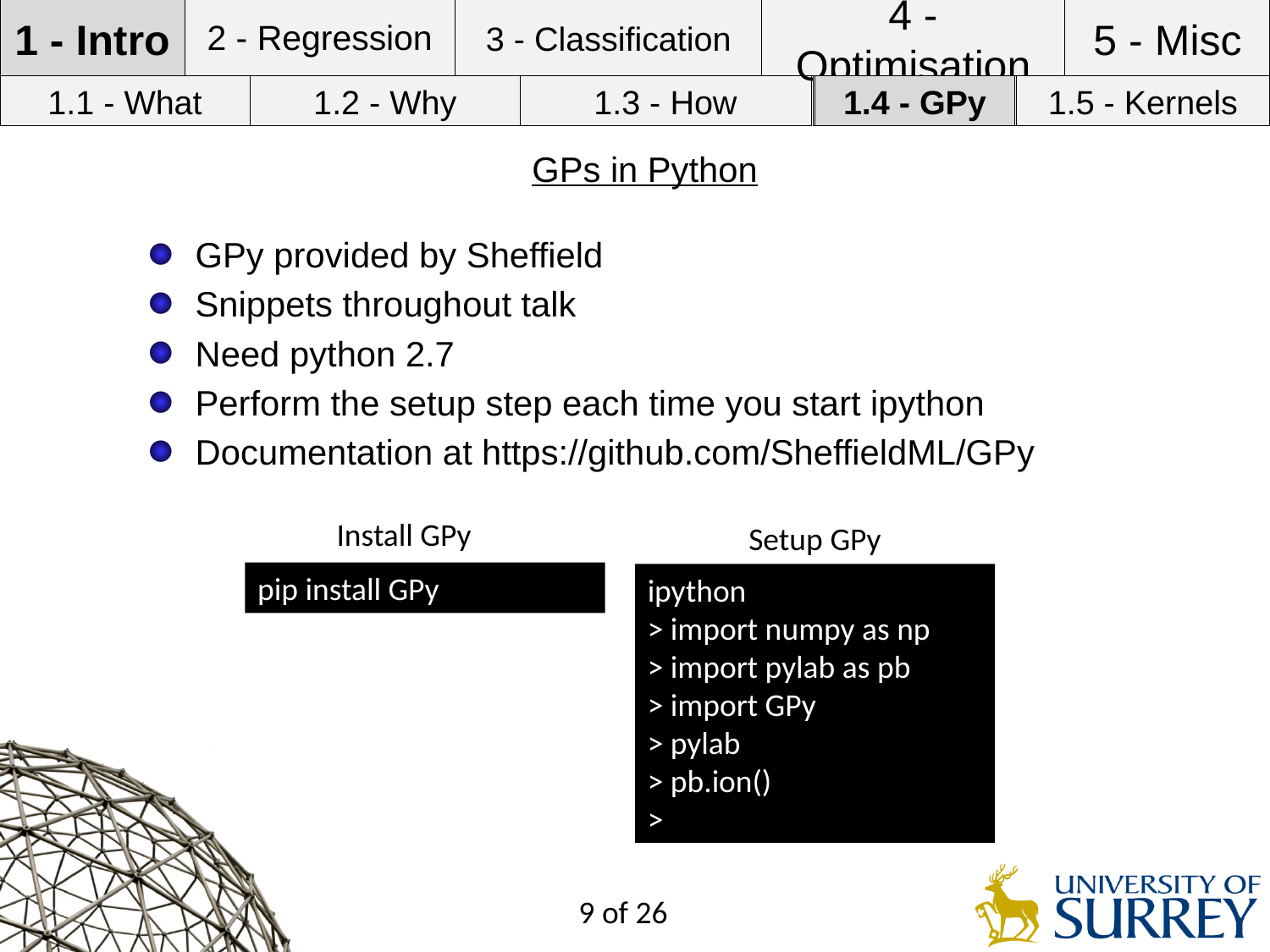

1 - Intro
1.4 - GPy
GPs in Python
GPy provided by Sheffield
Snippets throughout talk
Need python 2.7
Perform the setup step each time you start ipython
Documentation at https://github.com/SheffieldML/GPy
Install GPy
Setup GPy
pip install GPy
ipython
> import numpy as np
> import pylab as pb
> import GPy
> pylab
> pb.ion()
>
9 of 26